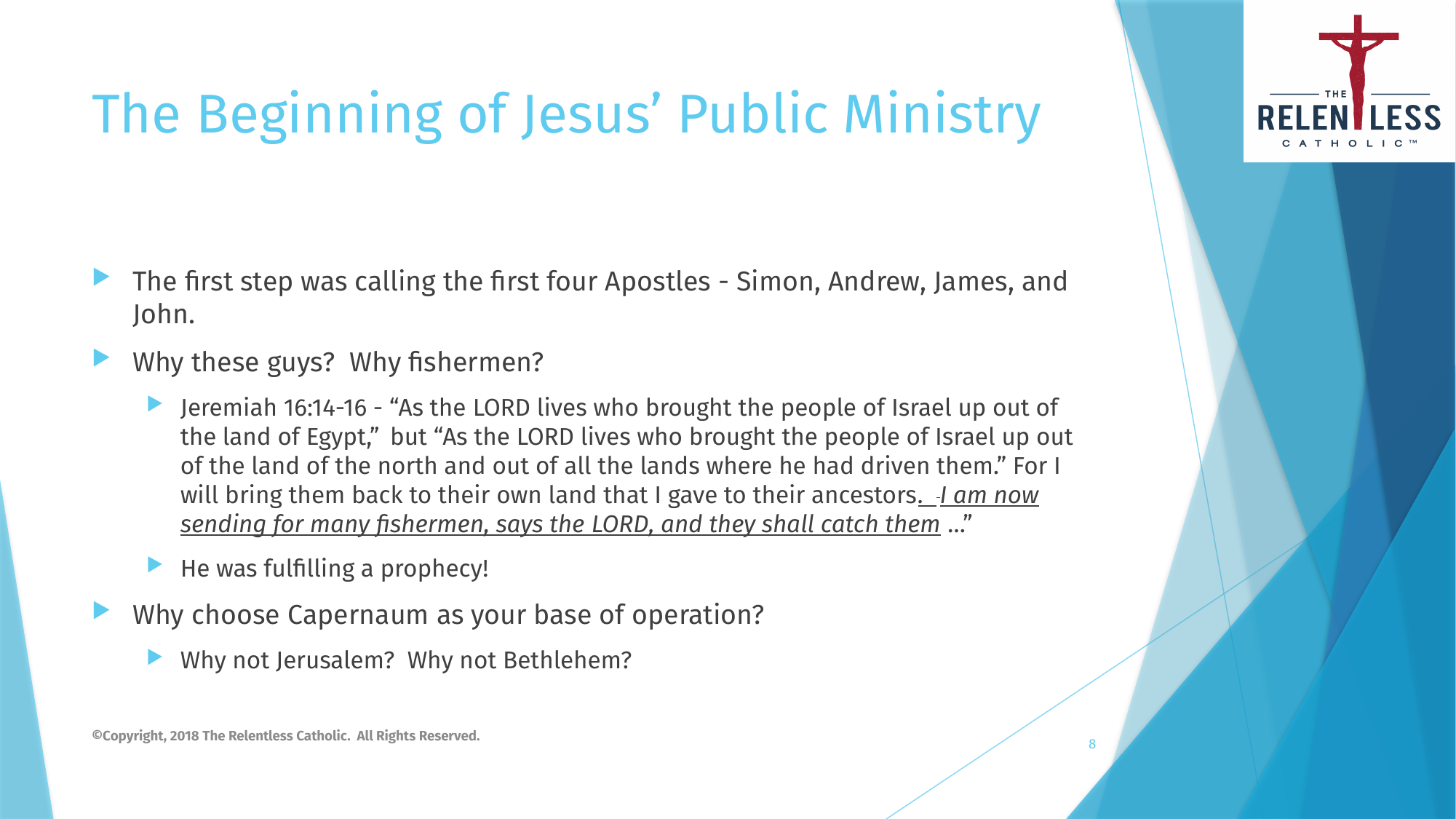

# The Beginning of Jesus’ Public Ministry
The first step was calling the first four Apostles - Simon, Andrew, James, and John.
Why these guys?  Why fishermen?
Jeremiah 16:14-16 - “As the Lord lives who brought the people of Israel up out of the land of Egypt,”  but “As the Lord lives who brought the people of Israel up out of the land of the north and out of all the lands where he had driven them.” For I will bring them back to their own land that I gave to their ancestors.   I am now sending for many fishermen, says the Lord, and they shall catch them …”
He was fulfilling a prophecy!
Why choose Capernaum as your base of operation?
Why not Jerusalem?  Why not Bethlehem?

©Copyright, 2018 The Relentless Catholic.  All Rights Reserved.

8